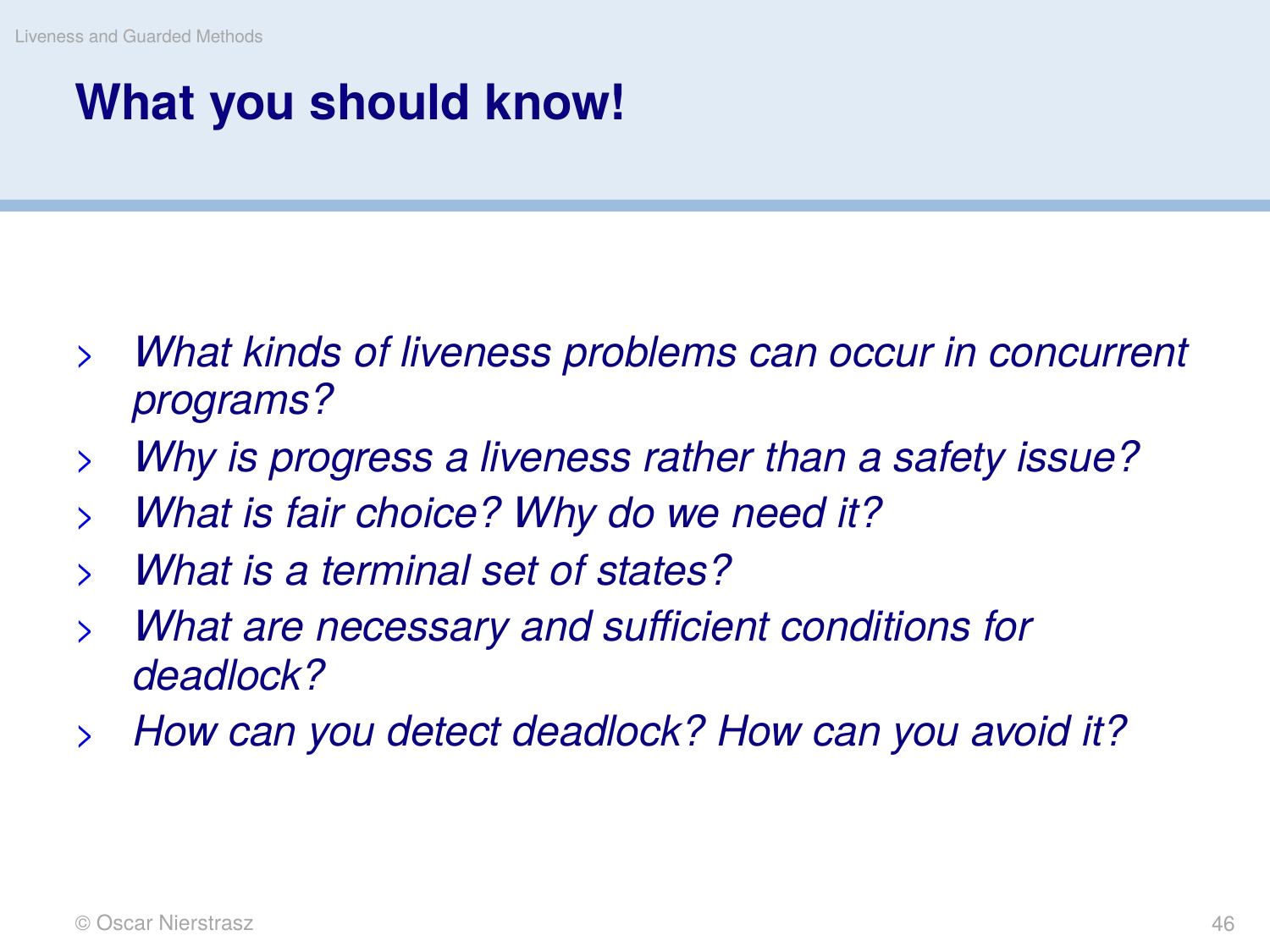

Liveness and Guarded Methods
# What you should know!
What kinds of liveness problems can occur in concurrent programs?
Why is progress a liveness rather than a safety issue?
What is fair choice? Why do we need it?
What is a terminal set of states?
What are necessary and sufficient conditions for deadlock?
How can you detect deadlock? How can you avoid it?
© Oscar Nierstrasz
46